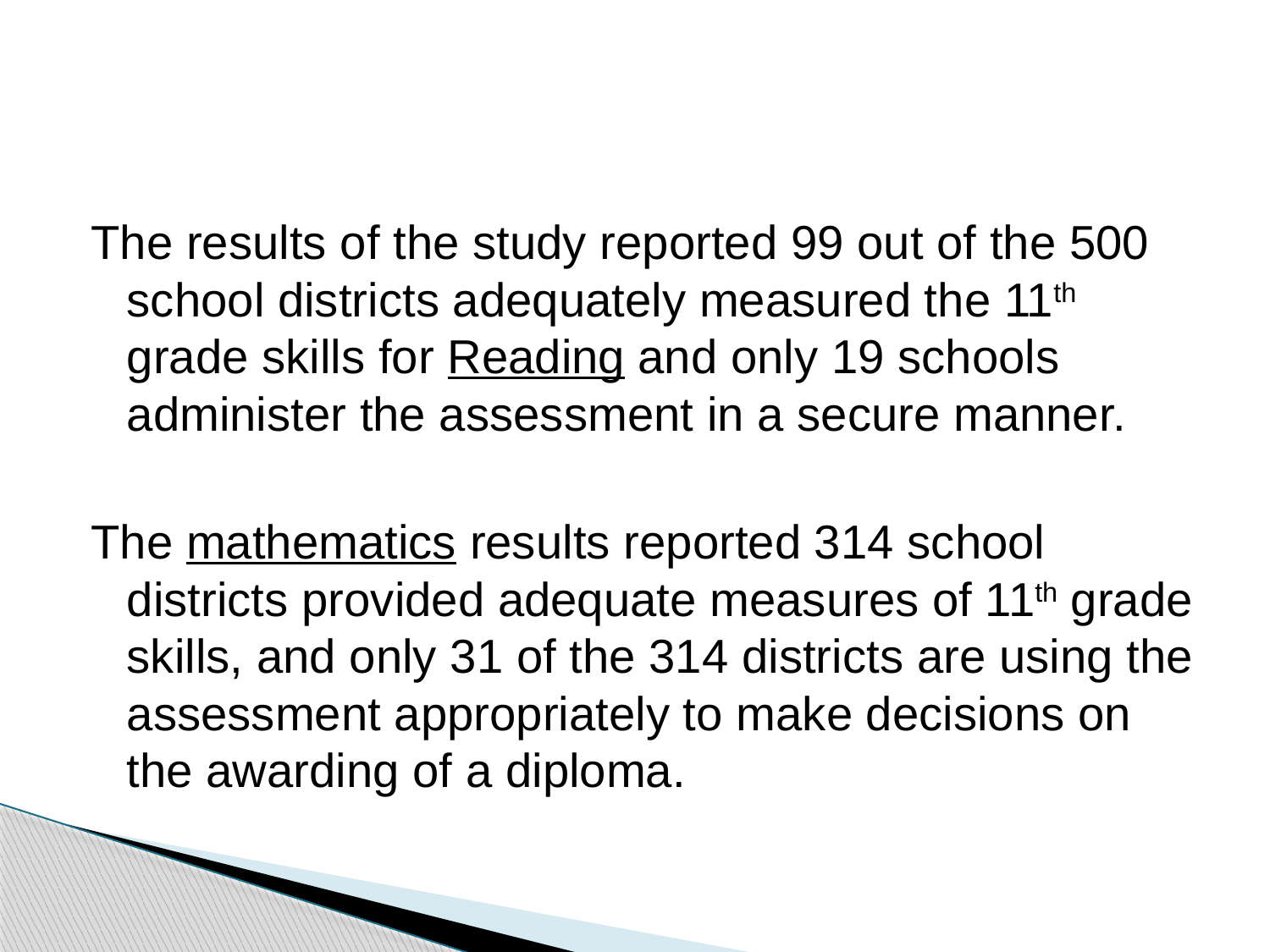

#
The results of the study reported 99 out of the 500 school districts adequately measured the 11th grade skills for Reading and only 19 schools administer the assessment in a secure manner.

The mathematics results reported 314 school districts provided adequate measures of 11th grade skills, and only 31 of the 314 districts are using the assessment appropriately to make decisions on the awarding of a diploma.